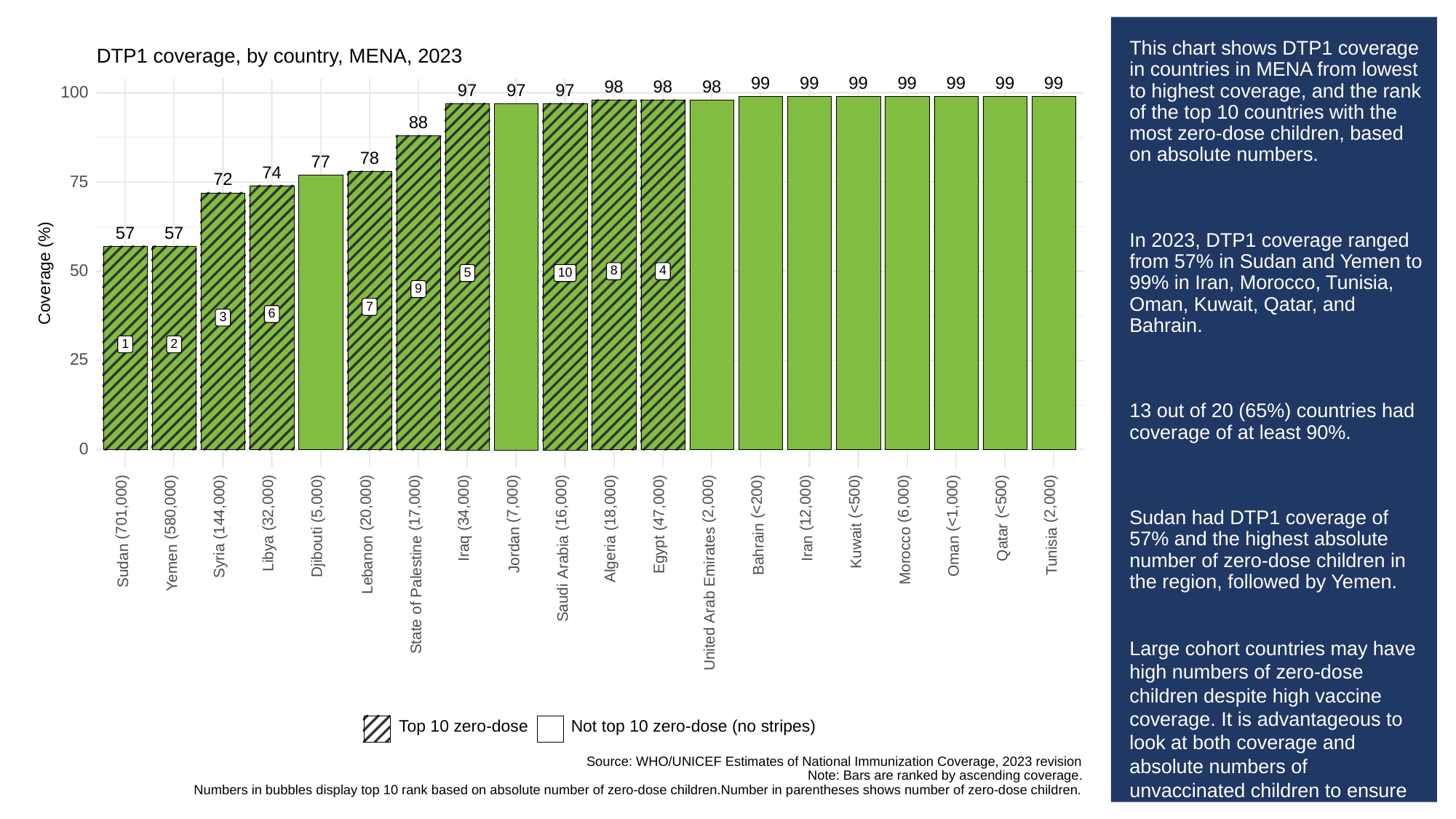

# This chart shows DTP1 coverage in countries in MENA from lowest to highest coverage, and the rank of the top 10 countries with the most zero-dose children, based on absolute numbers.

In 2023, DTP1 coverage ranged from 57% in Sudan and Yemen to 99% in Iran, Morocco, Tunisia, Oman, Kuwait, Qatar, and Bahrain.

13 out of 20 (65%) countries had coverage of at least 90%.

Sudan had DTP1 coverage of 57% and the highest absolute number of zero-dose children in the region, followed by Yemen.

Large cohort countries may have high numbers of zero-dose children despite high vaccine coverage. It is advantageous to look at both coverage and absolute numbers of unvaccinated children to ensure vulnerable countries with small birth cohorts are not missed.

DTP1 coverage, by country, MENA, 2023
99
99
99
99
99
99
99

98
98
98
97
97
97
100

88

78

77

74

72

75

57
57

50

Coverage (%)

8
4

10
5

9

7

6

3

1
2

25

0

(<200)
(<500)
(<500)
(5,000)
(7,000)
(2,000)
(6,000)
(2,000)
(32,000)
(20,000)
(17,000)
(34,000)
(16,000)
(18,000)
(47,000)
(12,000)
(<1,000)
(701,000)
(580,000)
(144,000)
Qatar
Kuwait
Iraq
Iran
Bahrain
Jordan
Djibouti
Tunisia
Libya
Egypt
Morocco
Oman
Emirates
Arabia
Algeria
Syria
Lebanon
Sudan
Palestine
Yemen
Saudi
Arab
of
State
United

Not top 10 zero-dose (no stripes)
Top 10 zero-dose

Source: WHO/UNICEF Estimates of National Immunization Coverage, 2023 revision
Note: Bars are ranked by ascending coverage.
Numbers in bubbles display top 10 rank based on absolute number of zero-dose children.Number in parentheses shows number of zero-dose children.